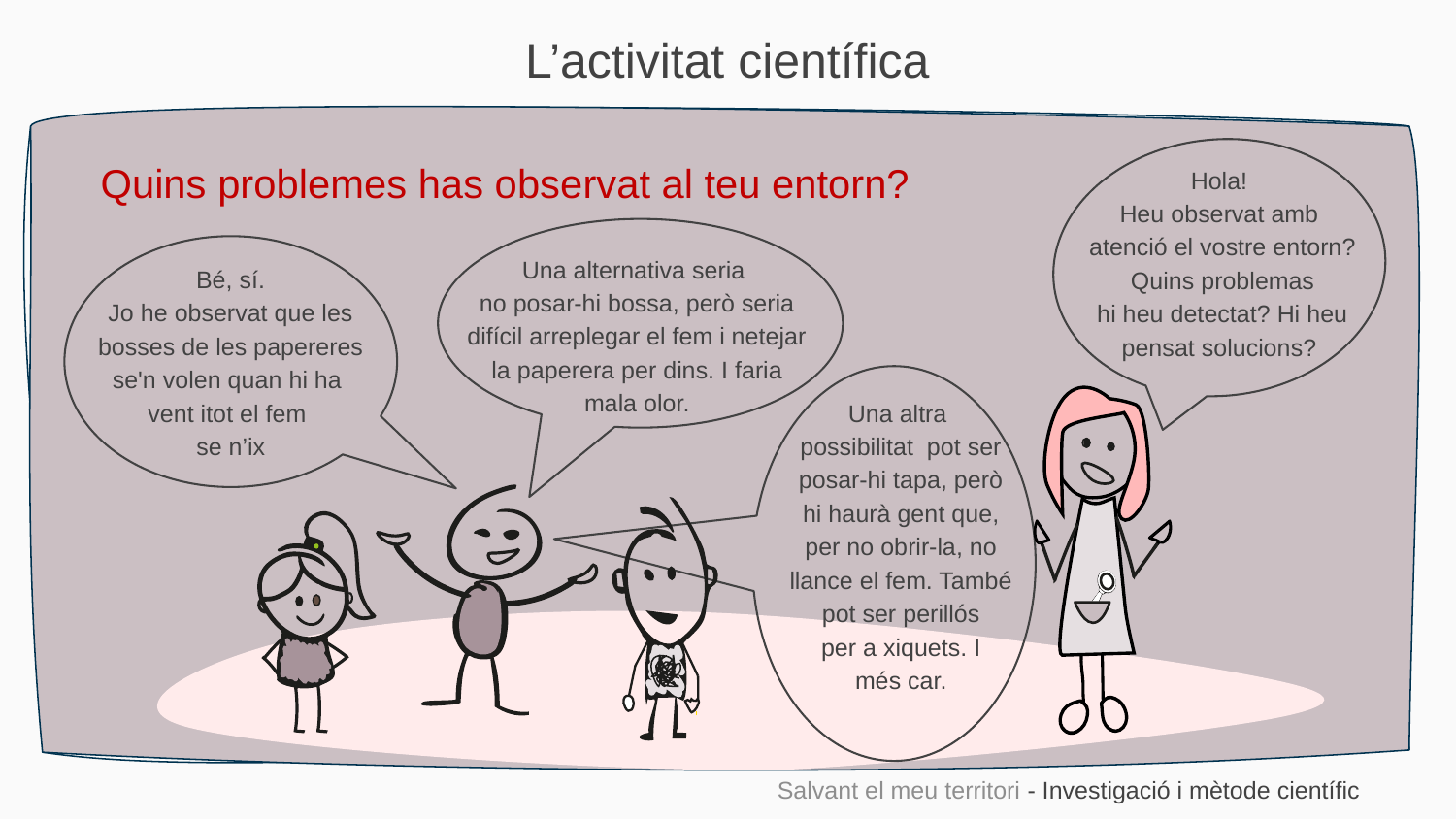

L’activitat científica

Quins problemes has observat al teu entorn?
Hola!
Heu observat amb
atenció el vostre entorn? Quins problemas
 hi heu detectat? Hi heu
pensat solucions?

Una alternativa seria
no posar-hi bossa, però seria difícil arreplegar el fem i netejar la paperera per dins. I faria mala olor.

Bé, sí.
Jo he observat que les
bosses de les papereres se'n volen quan hi ha
vent itot el fem
se n’ix

Una altra
possibilitat  pot ser posar-hi tapa, però hi haurà gent que, per no obrir-la, no llance el fem. També
pot ser perillós
per a xiquets. I
més car.

Salvant el meu territori - Investigació i mètode científic